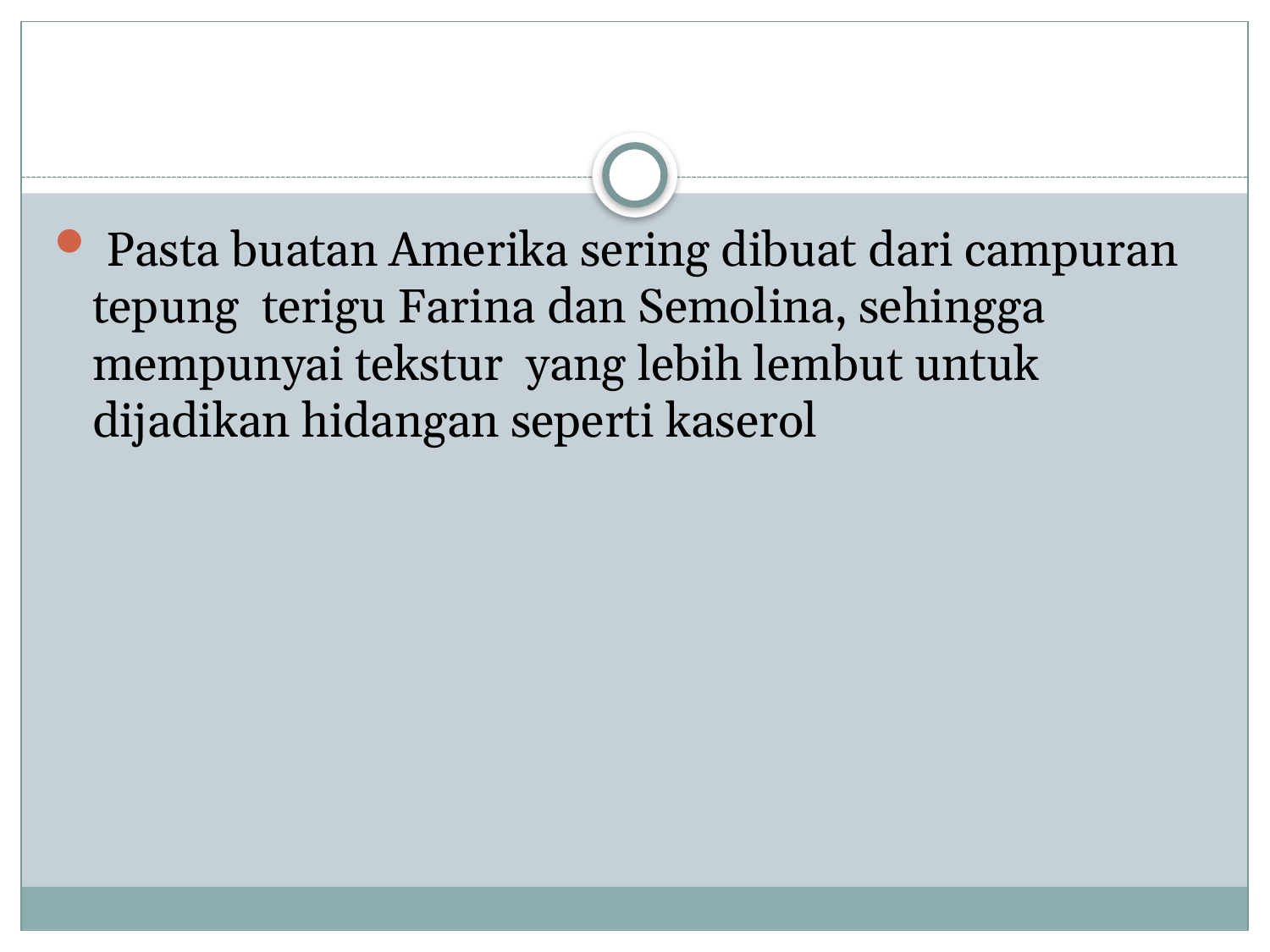

#
 Pasta buatan Amerika sering dibuat dari campuran tepung  terigu Farina dan Semolina, sehingga mempunyai tekstur  yang lebih lembut untuk dijadikan hidangan seperti kaserol